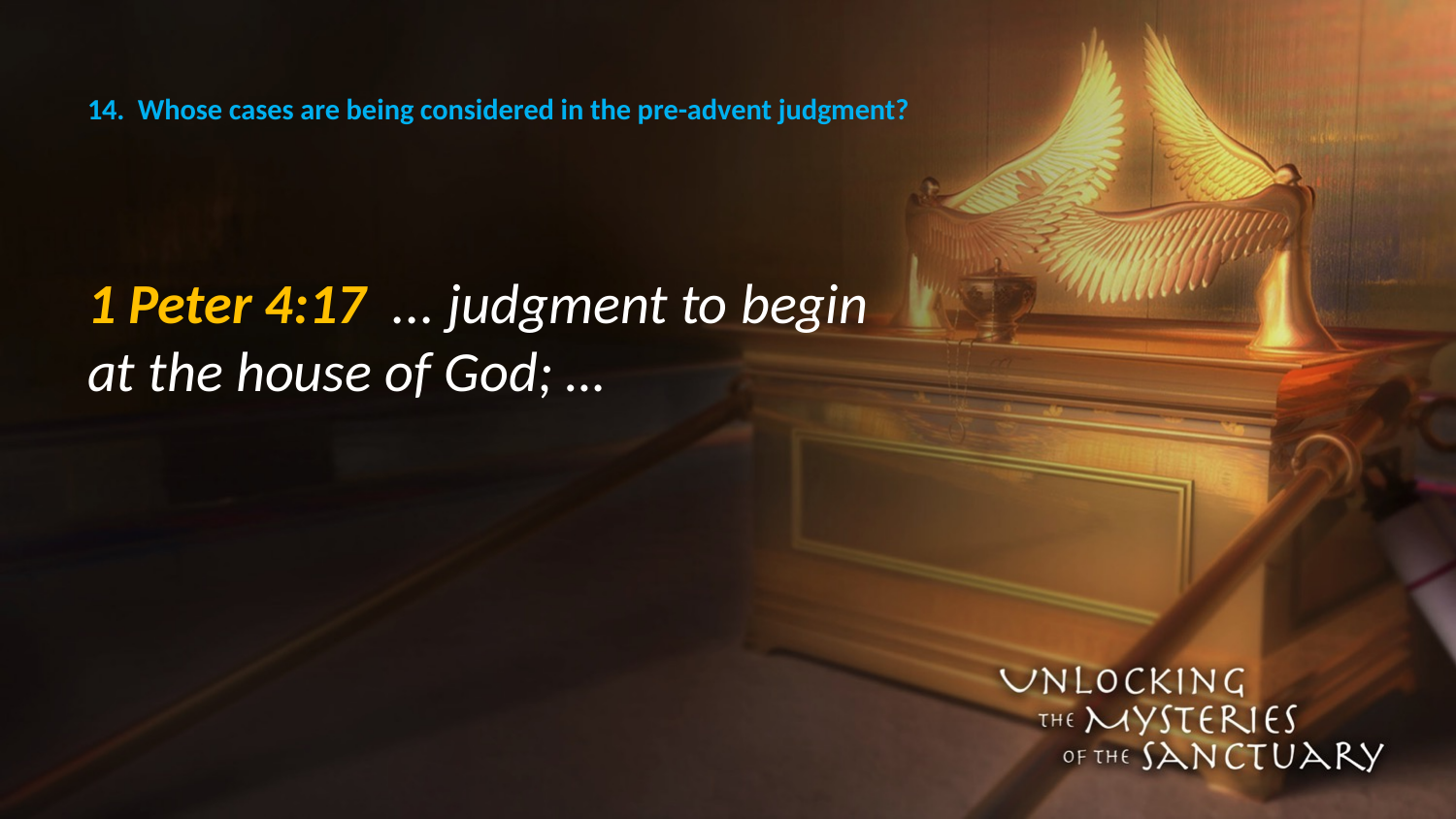

# 14.  Whose cases are being considered in the pre-advent judgment?

1 Peter 4:17  ... judgment to begin at the house of God; …